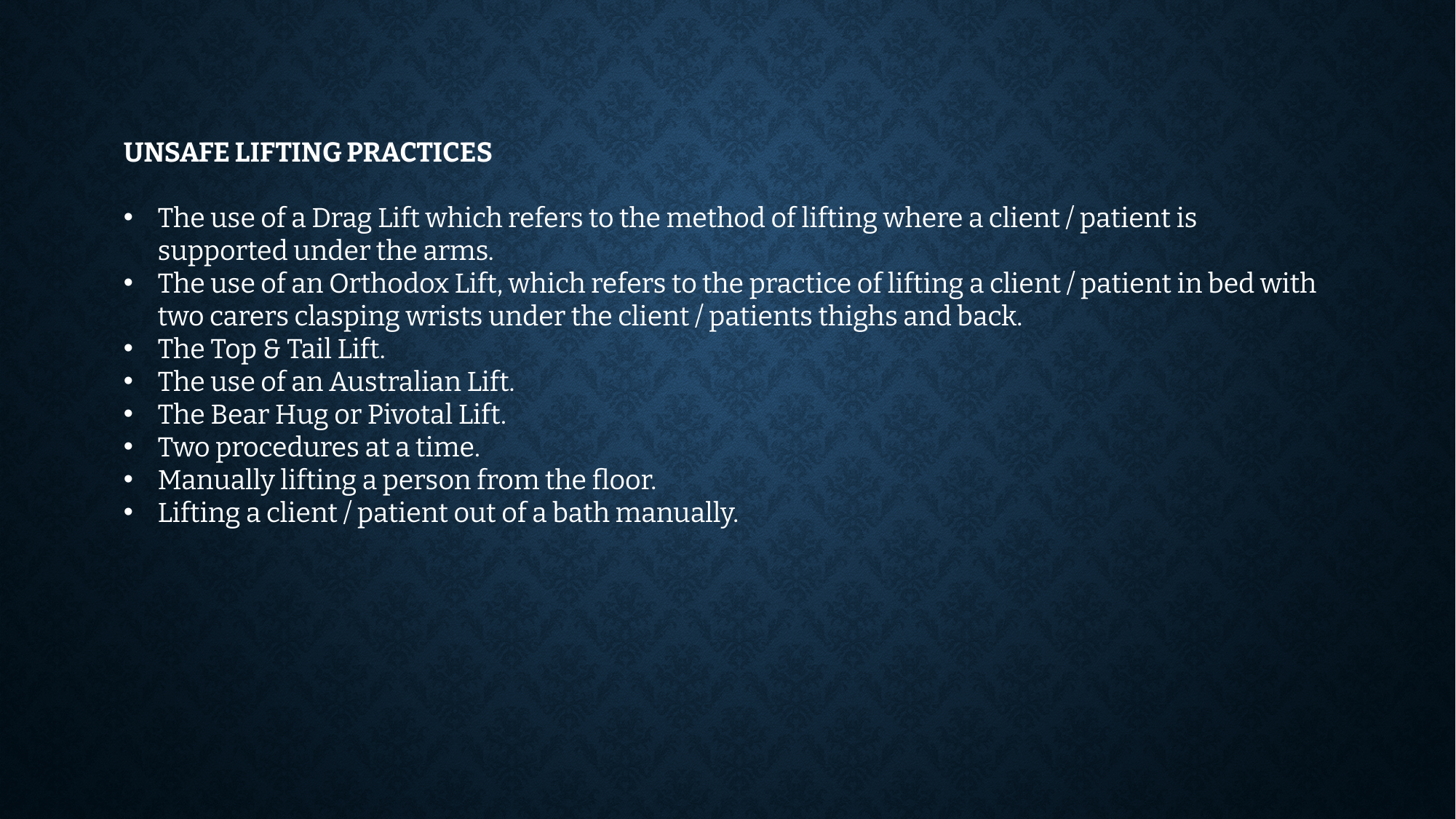

UNSAFE LIFTING PRACTICES

The use of a Drag Lift which refers to the method of lifting where a client / patient is supported under the arms.
The use of an Orthodox Lift, which refers to the practice of lifting a client / patient in bed with two carers clasping wrists under the client / patients thighs and back.
The Top & Tail Lift.
The use of an Australian Lift.
The Bear Hug or Pivotal Lift.
Two procedures at a time.
Manually lifting a person from the floor.
Lifting a client / patient out of a bath manually.